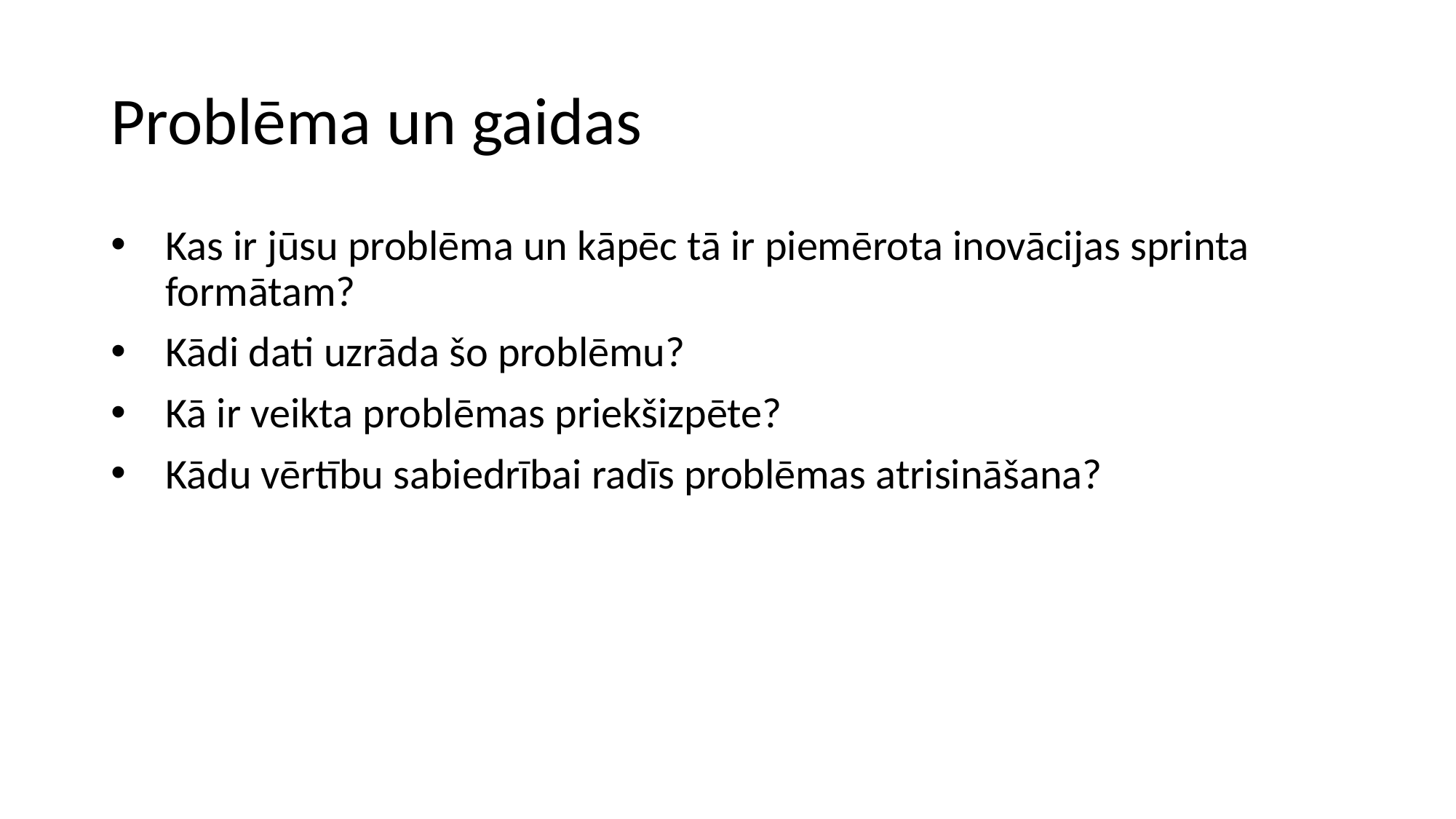

# Problēma un gaidas
Kas ir jūsu problēma un kāpēc tā ir piemērota inovācijas sprinta formātam?
Kādi dati uzrāda šo problēmu?
Kā ir veikta problēmas priekšizpēte?
Kādu vērtību sabiedrībai radīs problēmas atrisināšana?